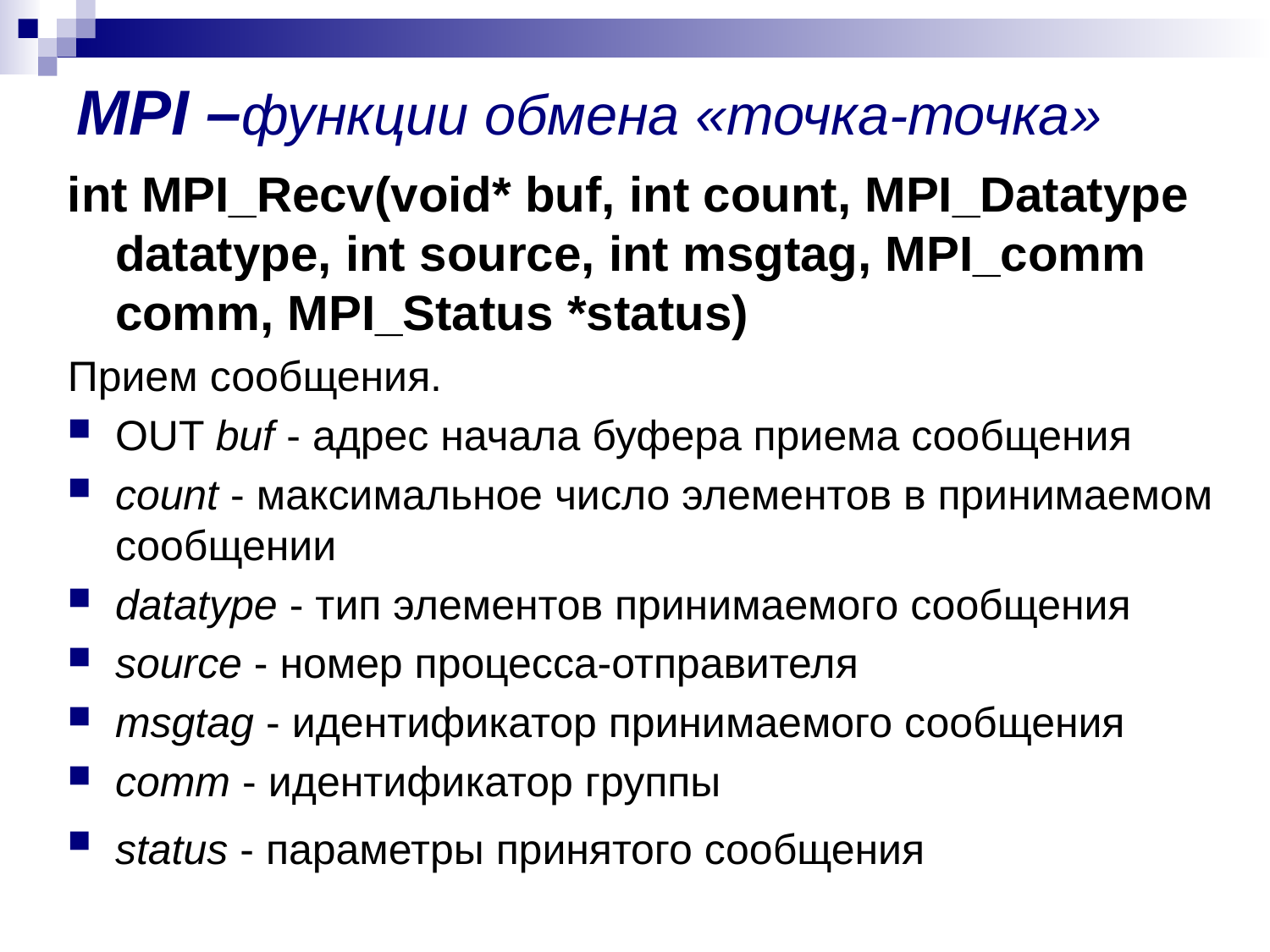

# MPI –функции обмена «точка-точка»
int MPI_Recv(void* buf, int count, MPI_Datatype datatype, int source, int msgtag, MPI_comm comm, MPI_Status *status)
Прием сообщения.
OUT buf - адрес начала буфера приема сообщения
count - максимальное число элементов в принимаемом сообщении
datatype - тип элементов принимаемого сообщения
source - номер процесса-отправителя
msgtag - идентификатор принимаемого сообщения
comm - идентификатор группы
status - параметры принятого сообщения